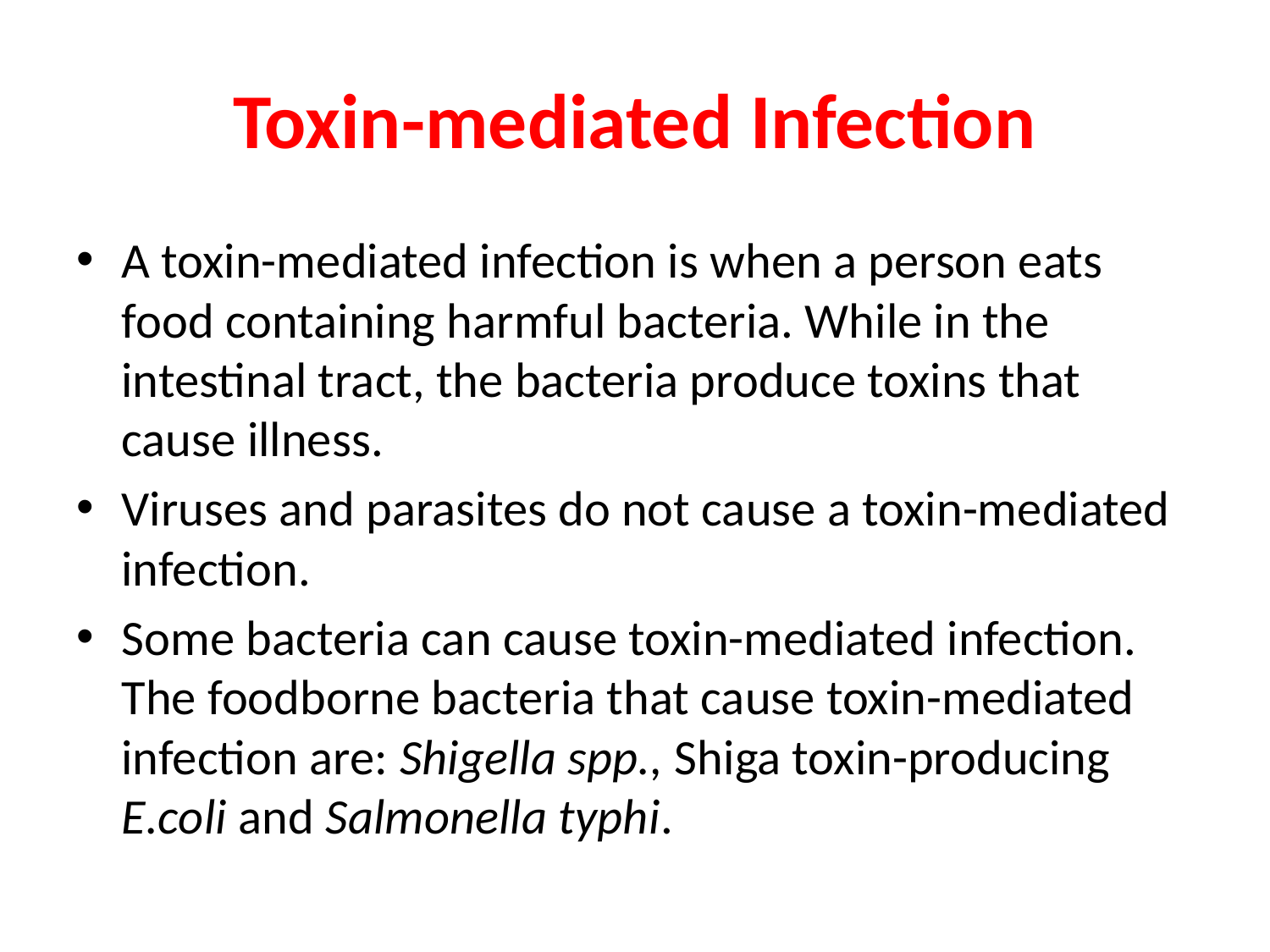

# Toxin-mediated Infection
A toxin-mediated infection is when a person eats food containing harmful bacteria. While in the intestinal tract, the bacteria produce toxins that cause illness.
Viruses and parasites do not cause a toxin-mediated infection.
Some bacteria can cause toxin-mediated infection. The foodborne bacteria that cause toxin-mediated infection are: Shigella spp., Shiga toxin-producing E.coli and Salmonella typhi.